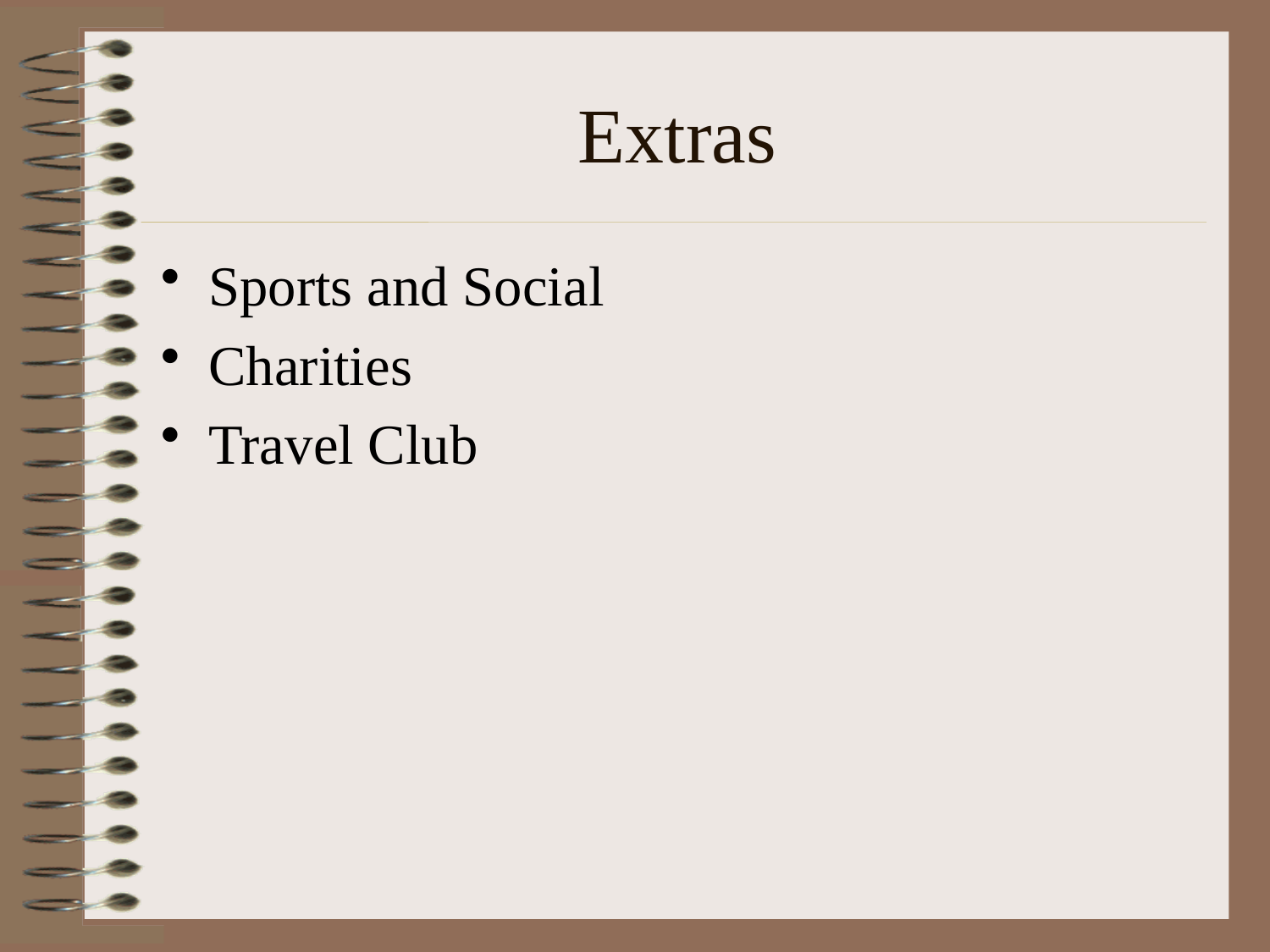

# Extras
Sports and Social
Charities
Travel Club